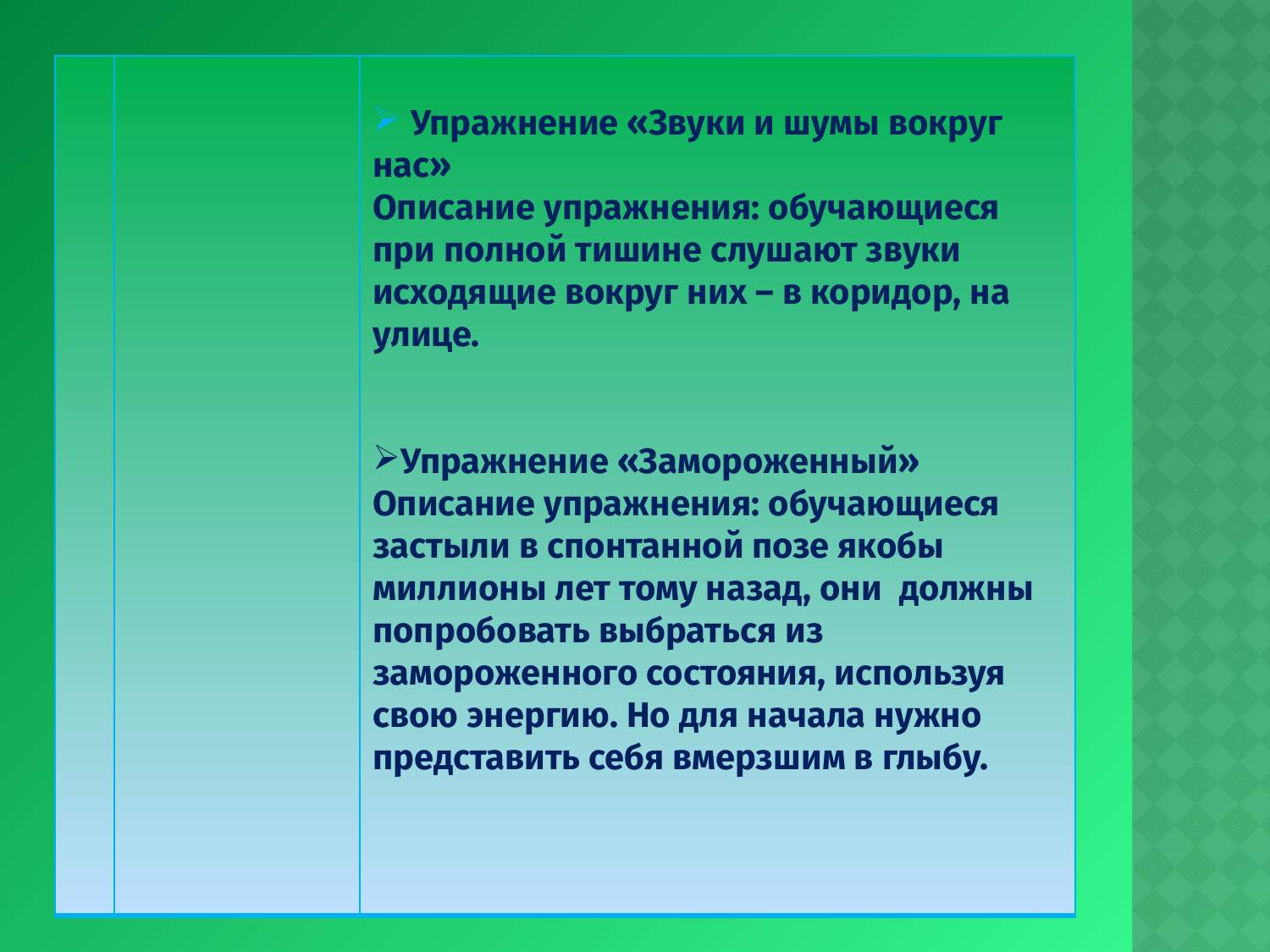

|  |  | Упражнение «Звуки и шумы вокруг нас» Описание упражнения: обучающиеся при полной тишине слушают звуки исходящие вокруг них – в коридор, на улице. Упражнение «Замороженный» Описание упражнения: обучающиеся застыли в спонтанной позе якобы миллионы лет тому назад, они должны попробовать выбраться из замороженного состояния, используя свою энергию. Но для начала нужно представить себя вмерзшим в глыбу. |
| --- | --- | --- |